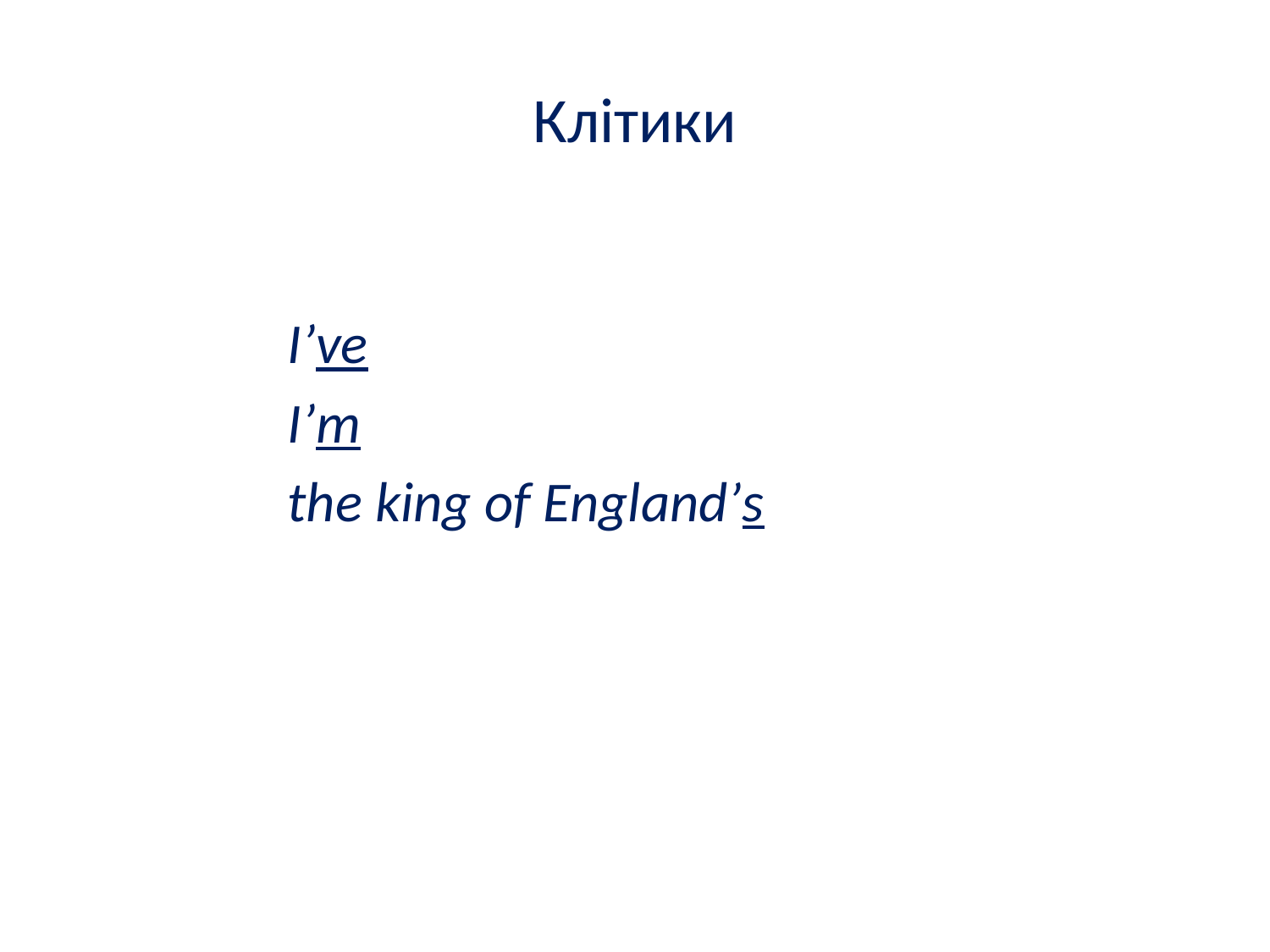

# Клітики

I’ve
I’m
the king of England’s